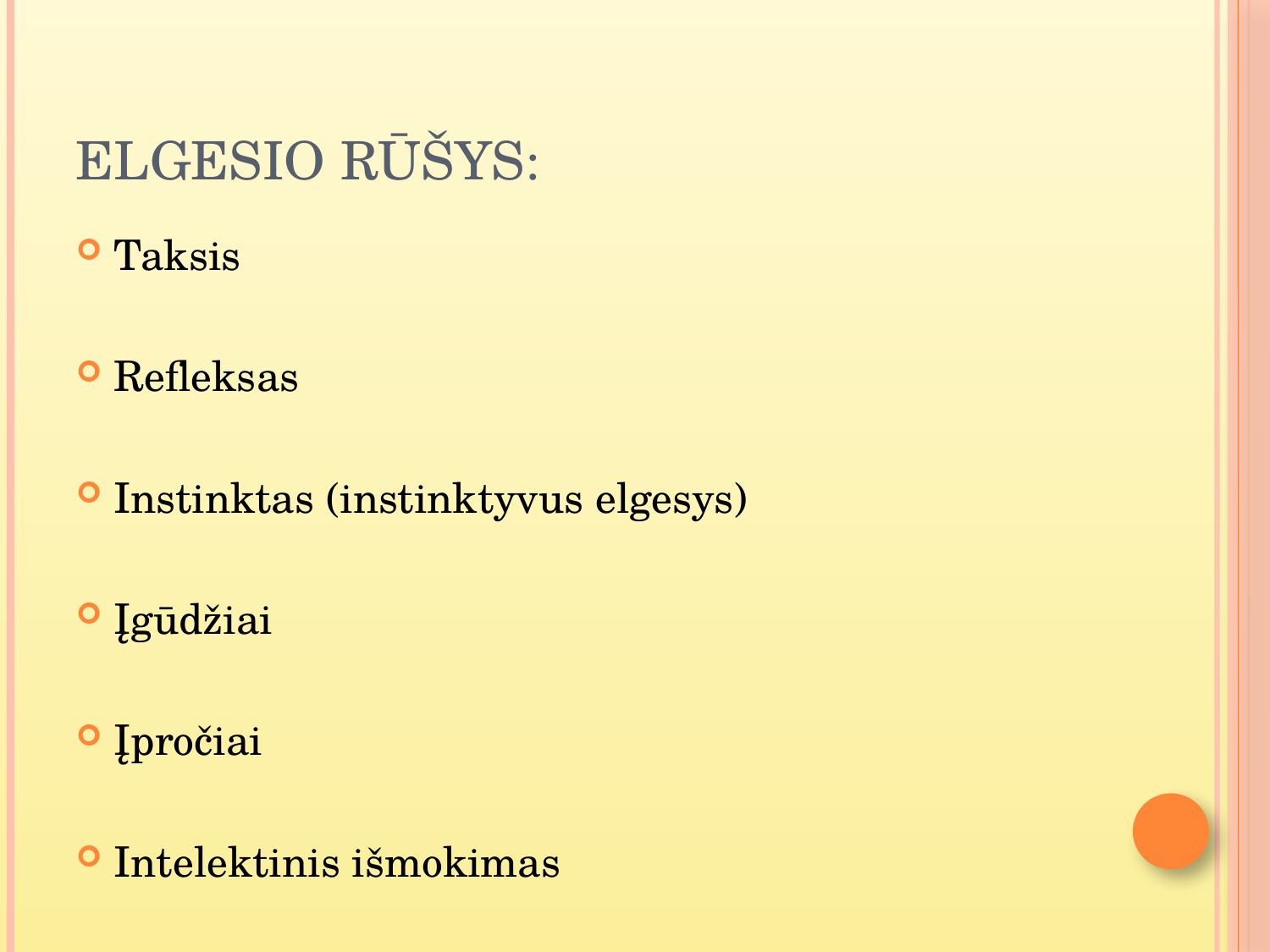

# Elgesio rūšys:
Taksis

Refleksas

Instinktas (instinktyvus elgesys)

Įgūdžiai

Įpročiai

Intelektinis išmokimas